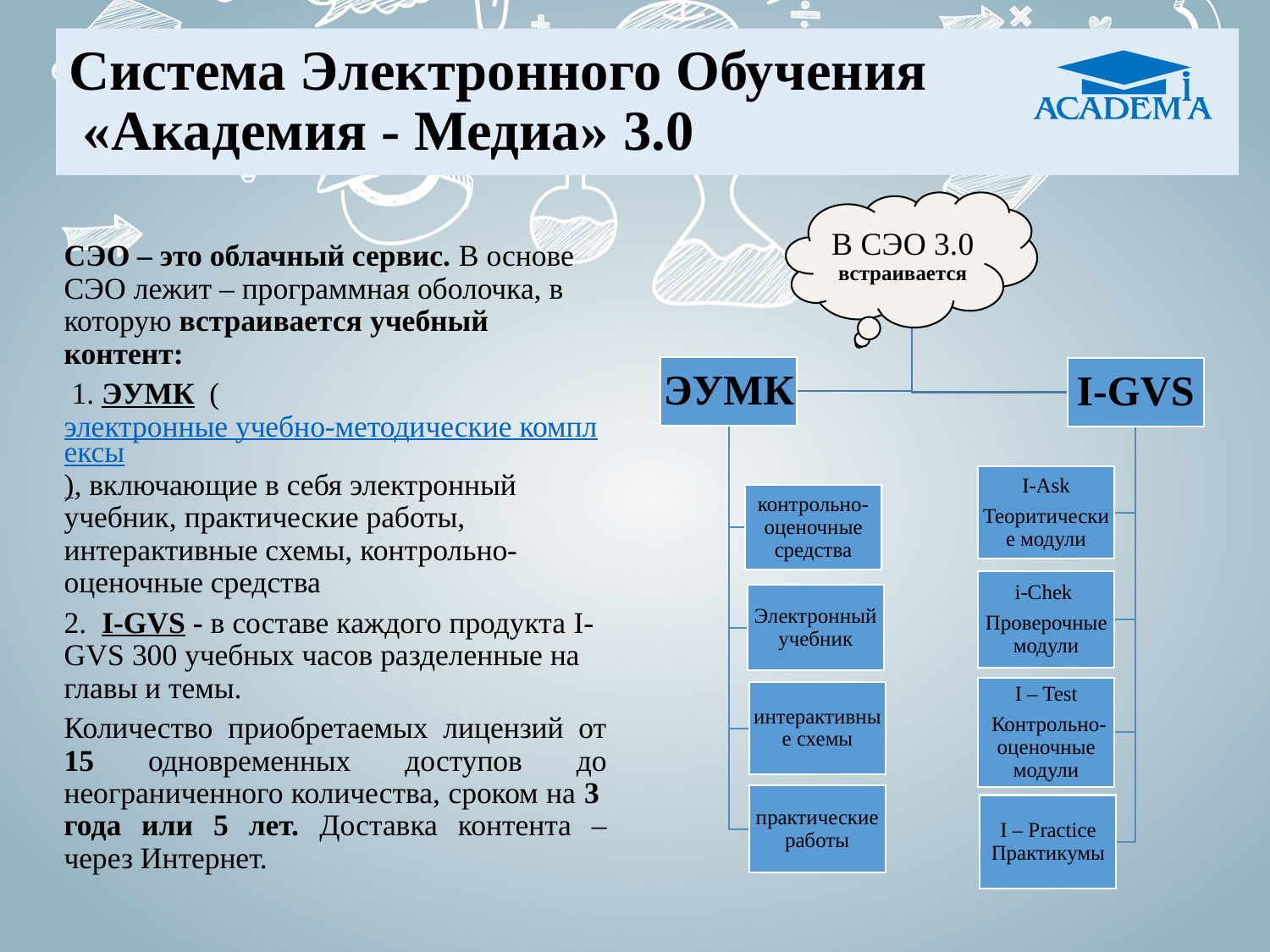

# Система Электронного Обучения «Академия - Медиа» 3.0

В СЭО 3.0 встраивается
ЭУМК
практические работы
Электронный учебник
контрольно-оценочные средства
интерактивные схемы
I-GVS
I-Ask
Теоритические модули
I – Practice Практикумы
i-Chek
Проверочные модули
I – Test
 Контрольно- оценочные модули
СЭО – это облачный сервис. В основе СЭО лежит – программная оболочка, в которую встраивается учебный контент:
 1. ЭУМК  (электронные учебно-методические комплексы), включающие в себя электронный учебник, практические работы, интерактивные схемы, контрольно-оценочные средства
2.  I-GVS - в составе каждого продукта I-GVS 300 учебных часов разделенные на главы и темы.
Количество приобретаемых лицензий от 15 одновременных доступов до неограниченного количества, сроком на 3  года или 5 лет. Доставка контента – через Интернет.